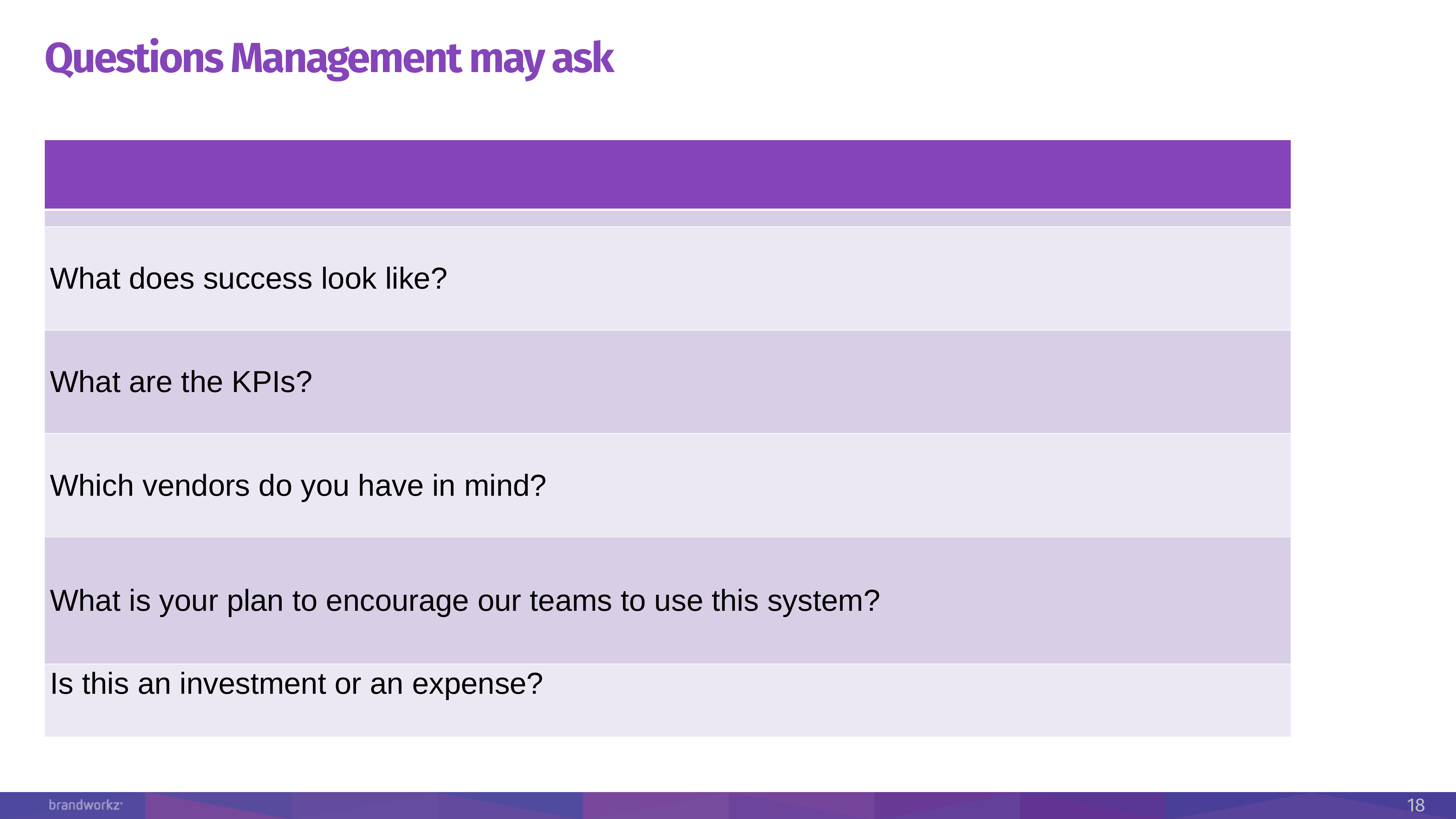

# Questions Management may ask
|  |
| --- |
|  |
| What does success look like? |
| What are the KPIs? |
| Which vendors do you have in mind? |
| What is your plan to encourage our teams to use this system? |
| Is this an investment or an expense? |